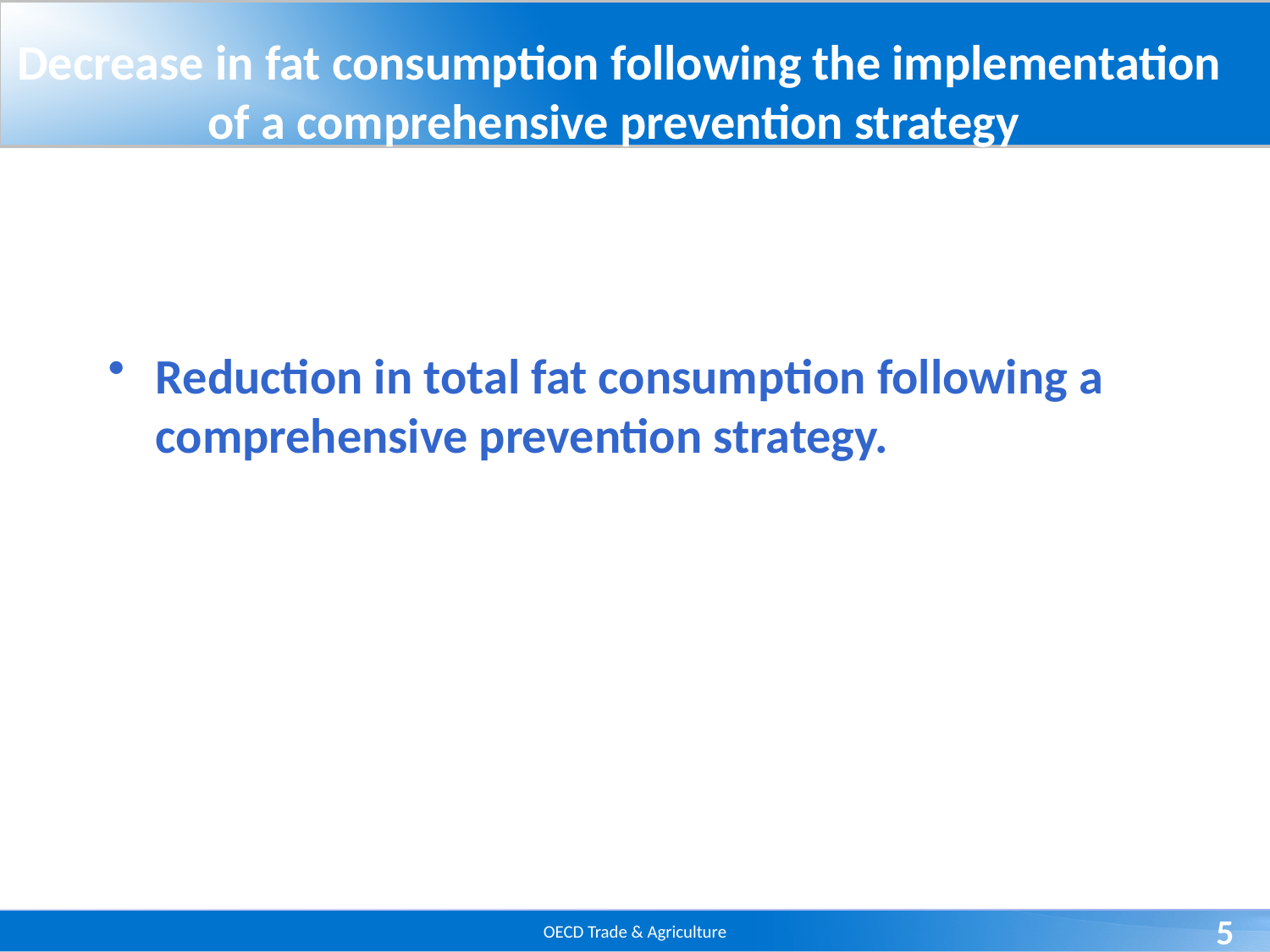

# Decrease in fat consumption following the implementation of a comprehensive prevention strategy

Reduction in total fat consumption following a comprehensive prevention strategy.